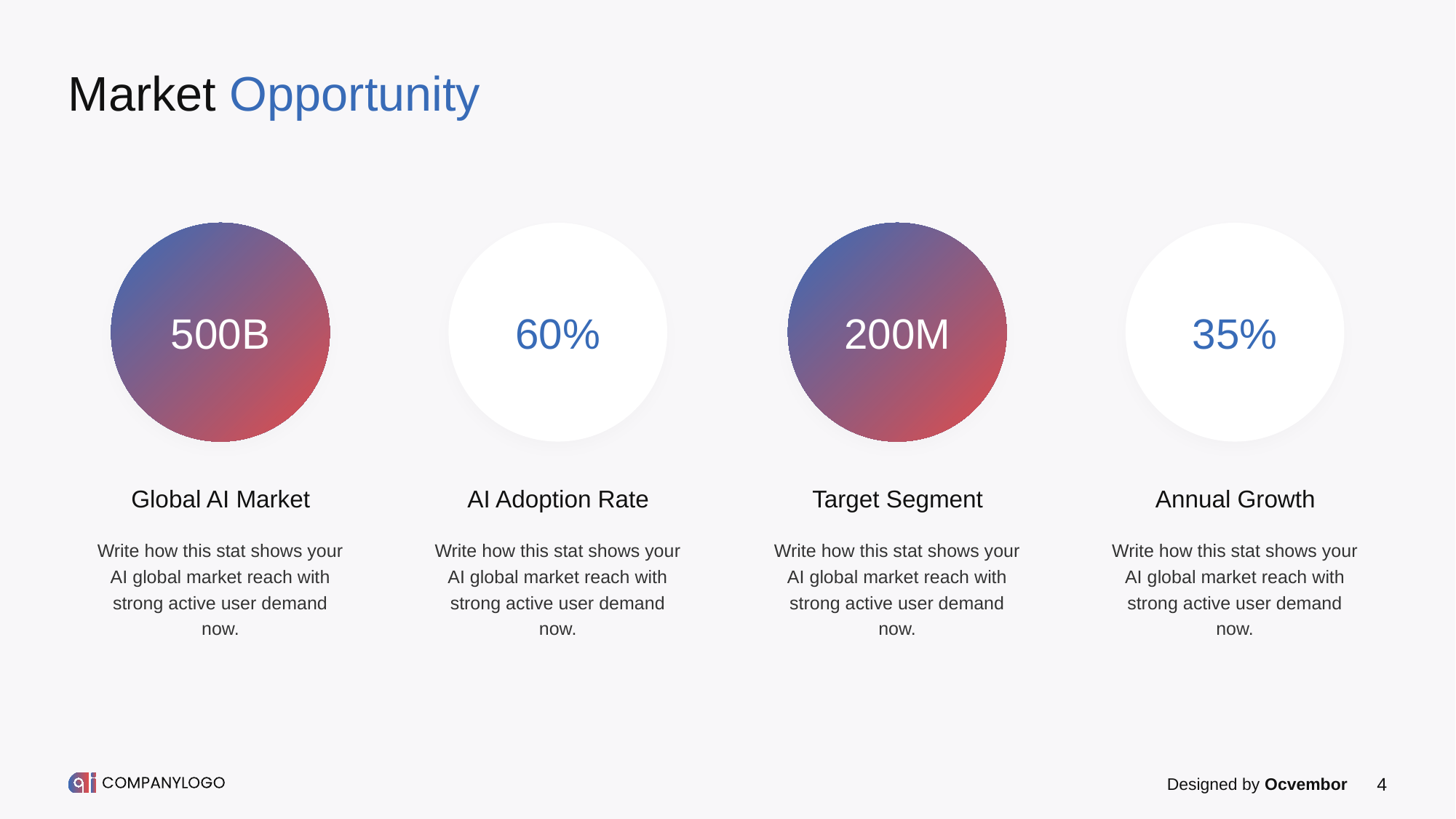

# Market Opportunity
500B
60%
200M
35%
Global AI Market
AI Adoption Rate
Target Segment
Annual Growth
Write how this stat shows your AI global market reach with strong active user demand now.
Write how this stat shows your AI global market reach with strong active user demand now.
Write how this stat shows your AI global market reach with strong active user demand now.
Write how this stat shows your AI global market reach with strong active user demand now.